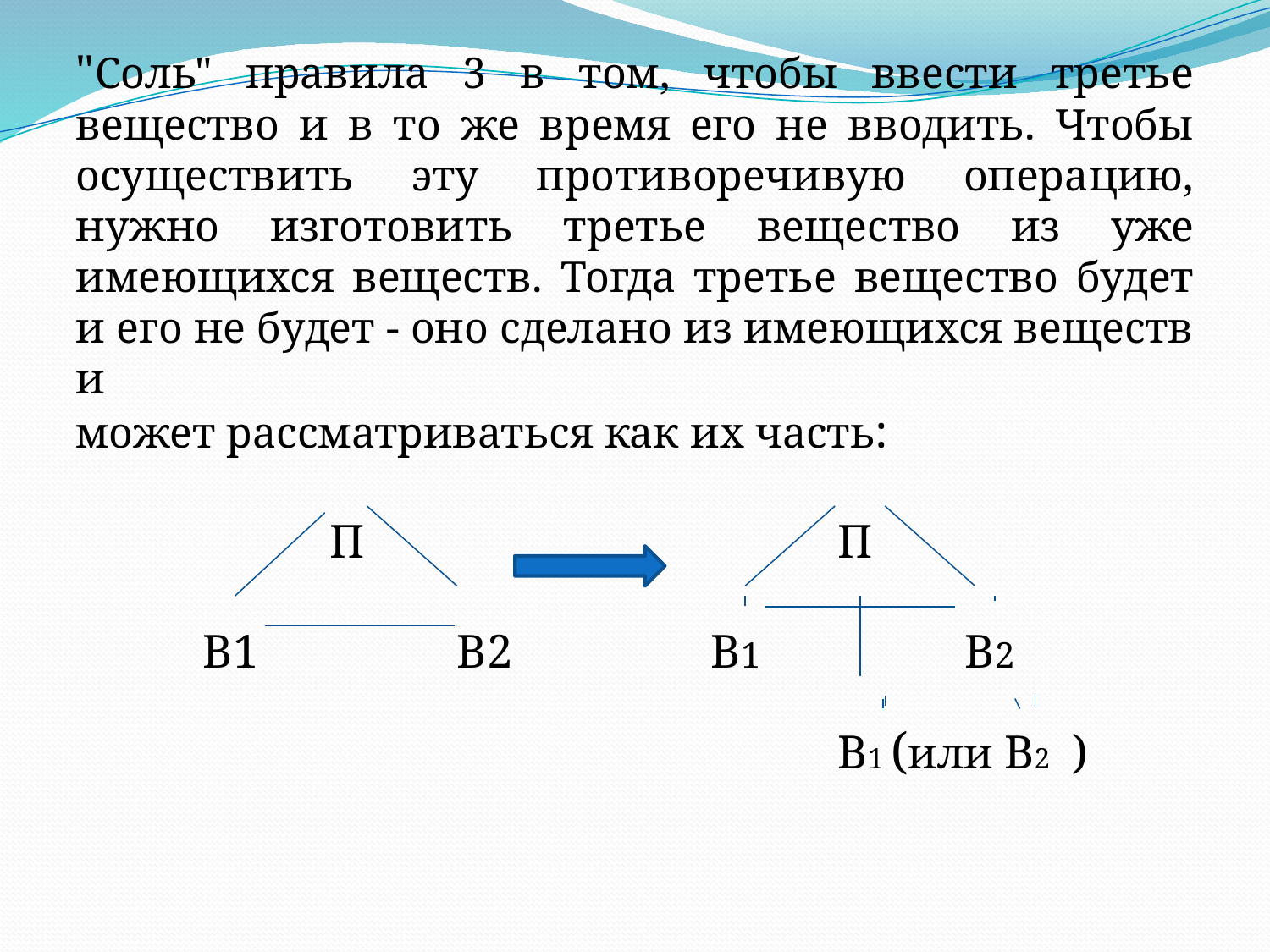

"Соль" правила 3 в том, чтобы ввести третье вещество и в то же время его не вводить. Чтобы осуществить эту противоречивую операцию, нужно изготовить третье вещество из уже имеющихся веществ. Тогда третье вещество будет и его не будет - оно сделано из имеющихся веществ и
может рассматриваться как их часть:

		П				П

	В1		В2		В1		В2

						В1 (или В2   )